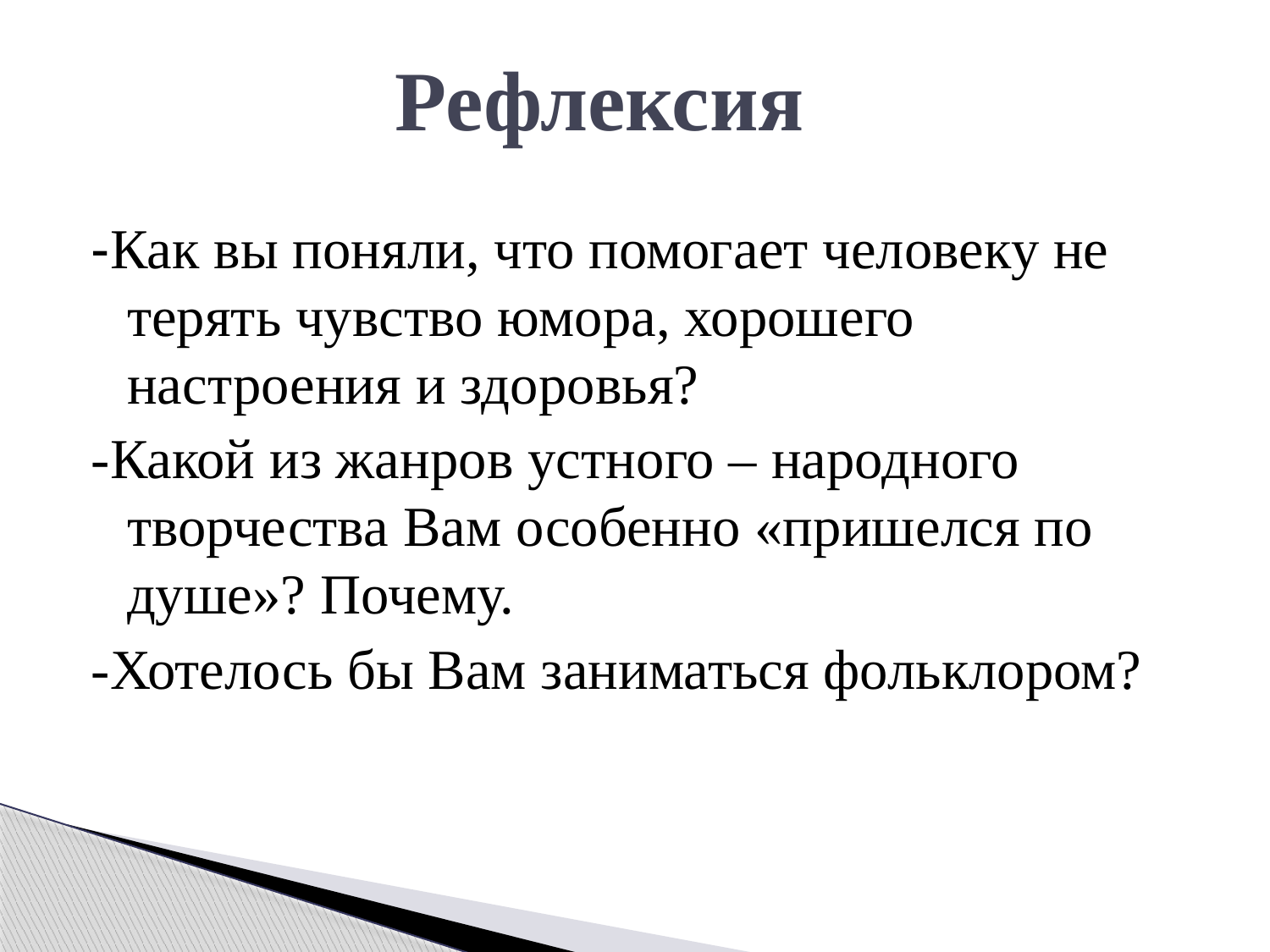

# Рефлексия
-Как вы поняли, что помогает человеку не терять чувство юмора, хорошего настроения и здоровья?
-Какой из жанров устного – народного творчества Вам особенно «пришелся по душе»? Почему.
-Хотелось бы Вам заниматься фольклором?